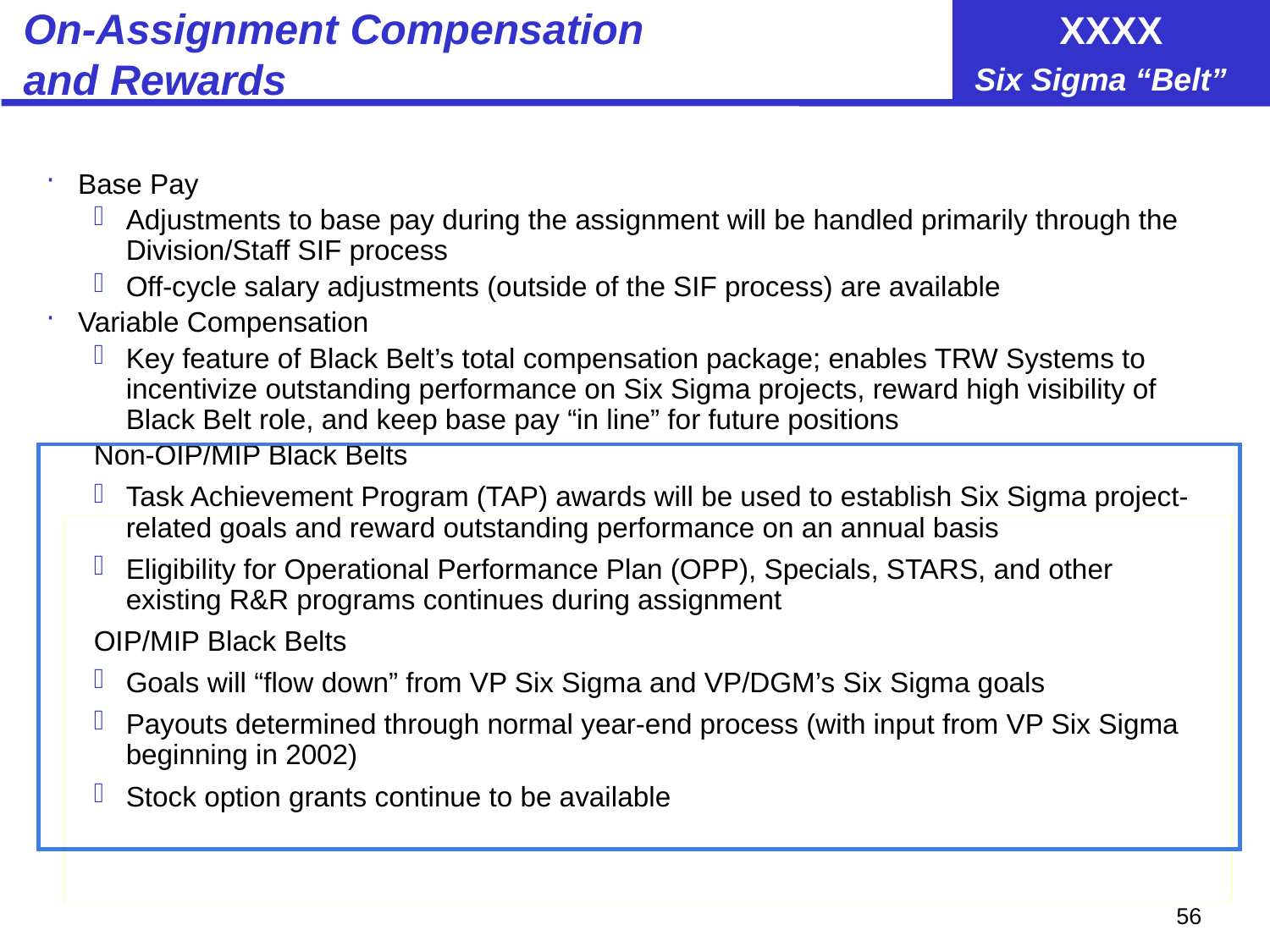

# On-Assignment Compensation and Rewards
Base Pay
Adjustments to base pay during the assignment will be handled primarily through the Division/Staff SIF process
Off-cycle salary adjustments (outside of the SIF process) are available
Variable Compensation
Key feature of Black Belt’s total compensation package; enables TRW Systems to incentivize outstanding performance on Six Sigma projects, reward high visibility of Black Belt role, and keep base pay “in line” for future positions
Non-OIP/MIP Black Belts
Task Achievement Program (TAP) awards will be used to establish Six Sigma project-related goals and reward outstanding performance on an annual basis
Eligibility for Operational Performance Plan (OPP), Specials, STARS, and other existing R&R programs continues during assignment
OIP/MIP Black Belts
Goals will “flow down” from VP Six Sigma and VP/DGM’s Six Sigma goals
Payouts determined through normal year-end process (with input from VP Six Sigma beginning in 2002)
Stock option grants continue to be available